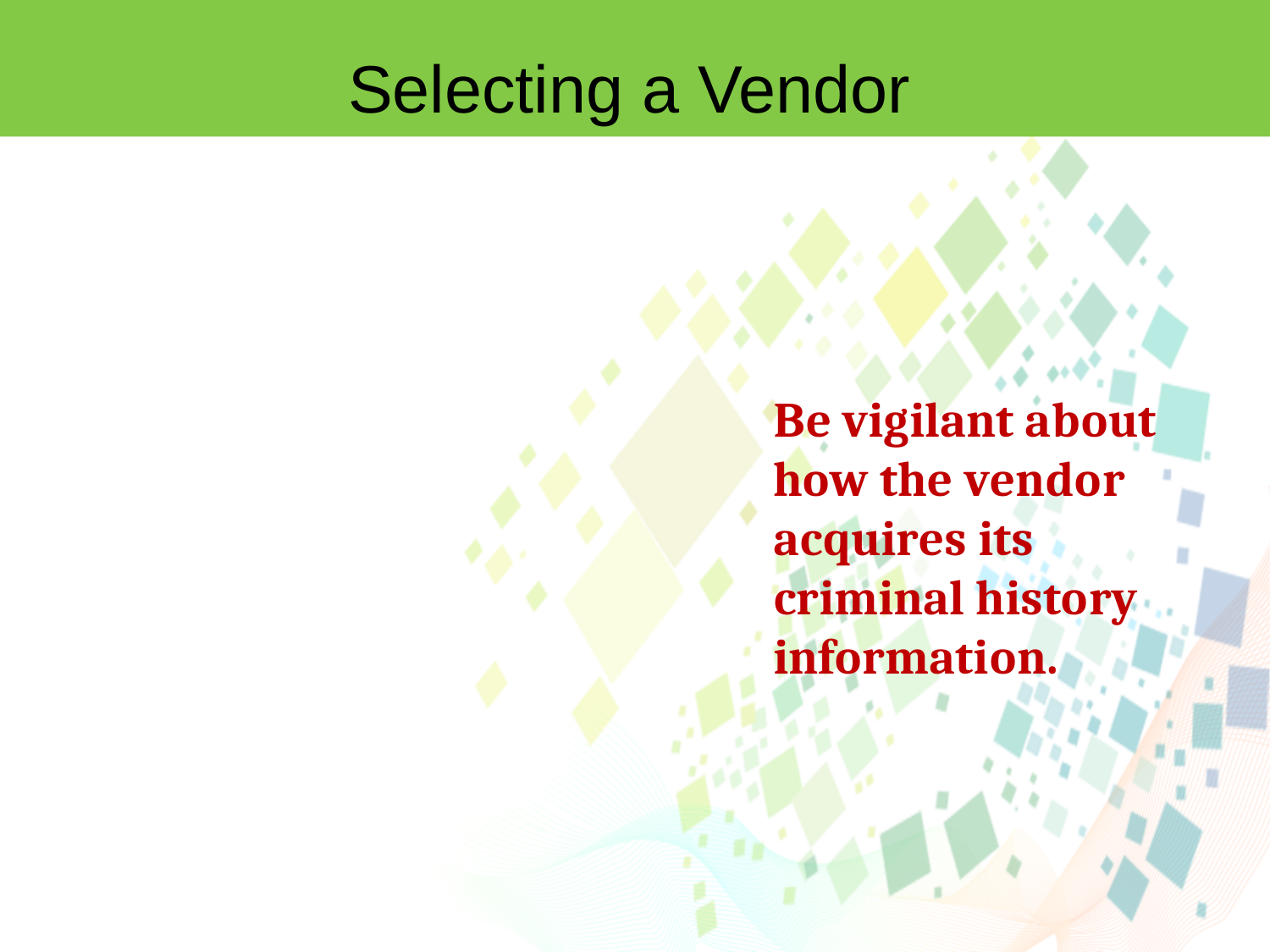

Selecting a Vendor
Be vigilant about how the vendor acquires its criminal history information.